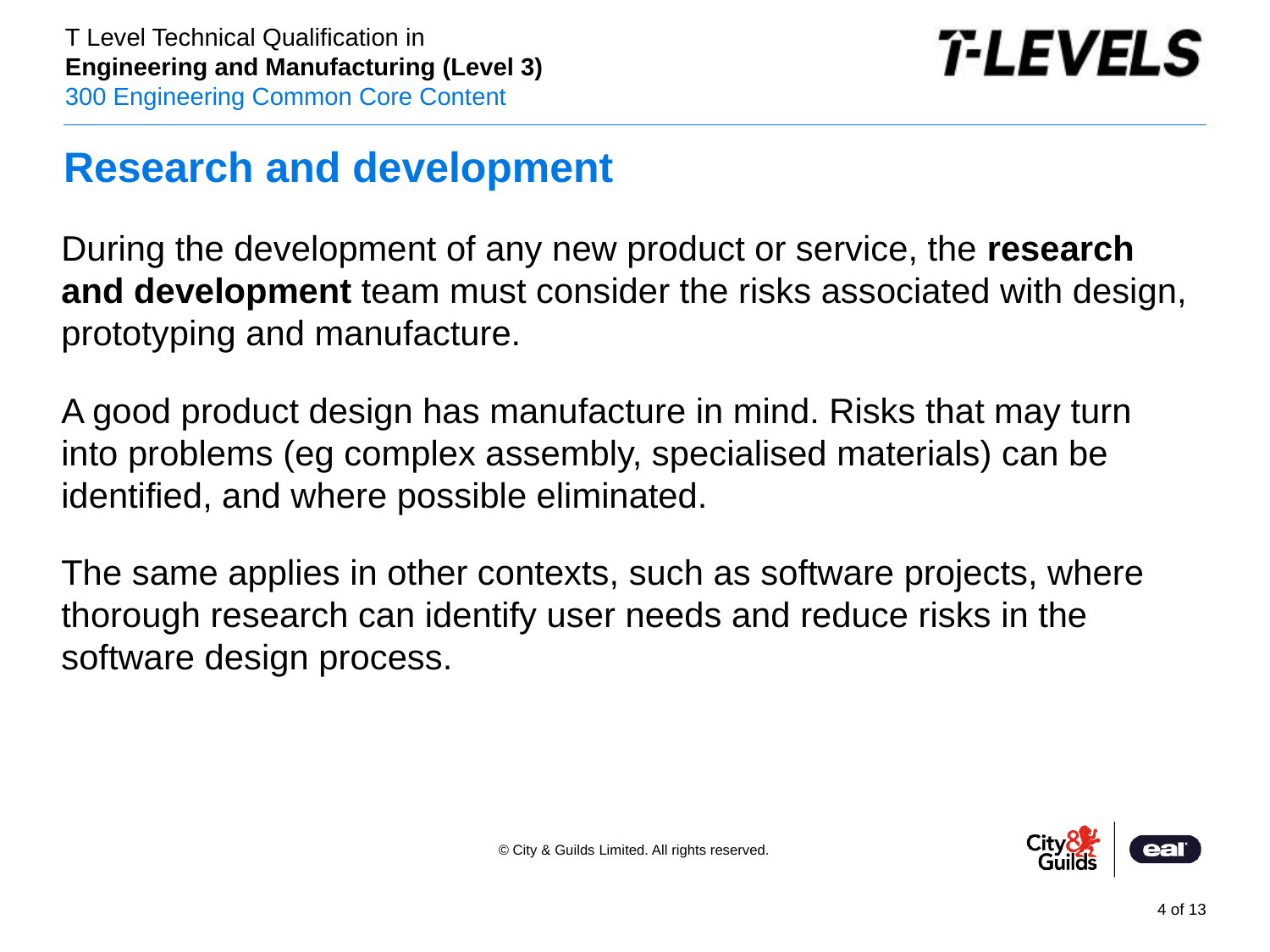

# Research and development
During the development of any new product or service, the research and development team must consider the risks associated with design, prototyping and manufacture.
A good product design has manufacture in mind. Risks that may turn into problems (eg complex assembly, specialised materials) can be identified, and where possible eliminated.
The same applies in other contexts, such as software projects, where thorough research can identify user needs and reduce risks in the software design process.